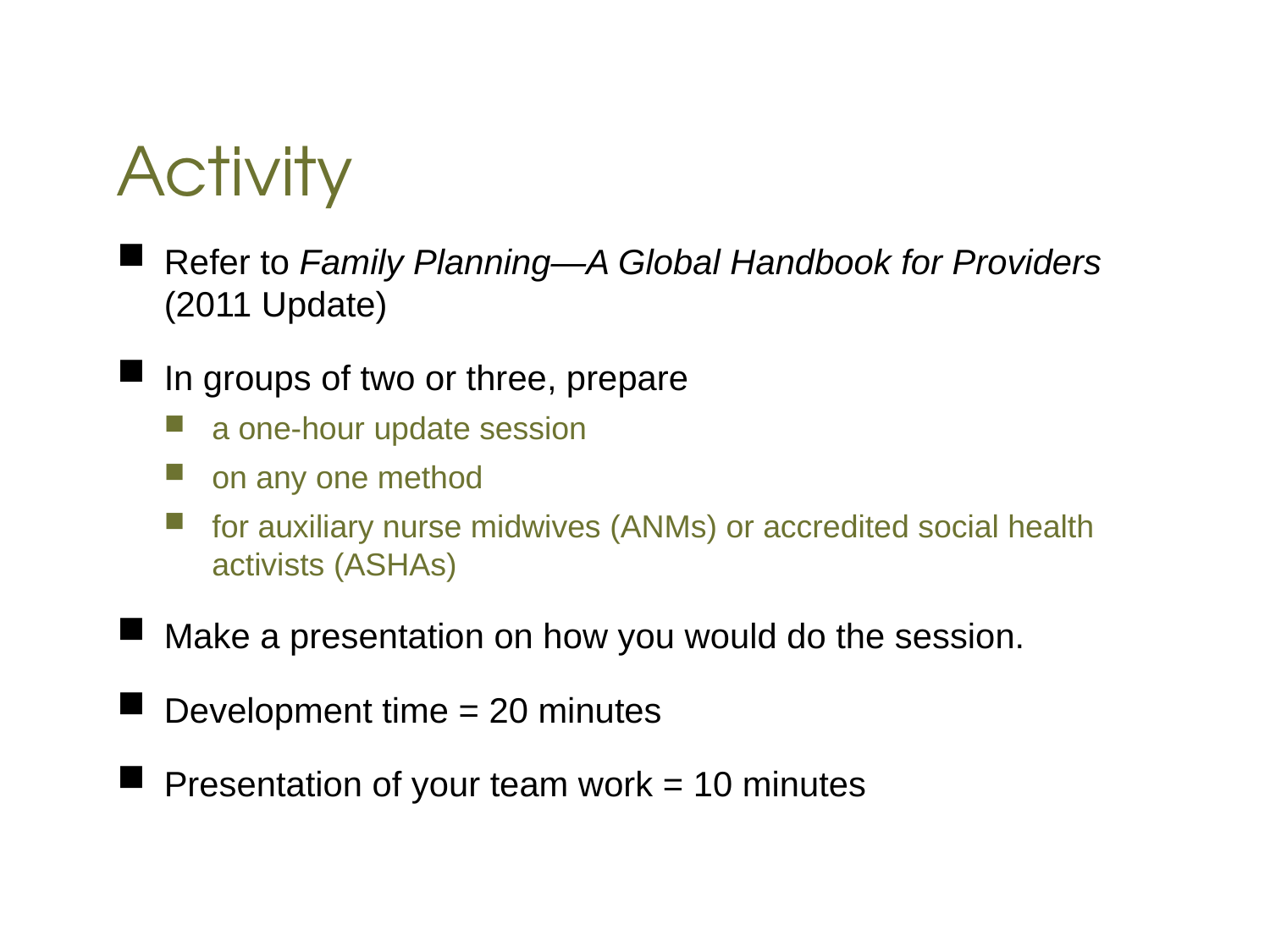

# Activity
Refer to Family Planning—A Global Handbook for Providers (2011 Update)
In groups of two or three, prepare
a one-hour update session
on any one method
for auxiliary nurse midwives (ANMs) or accredited social health activists (ASHAs)
Make a presentation on how you would do the session.
Development time = 20 minutes
Presentation of your team work = 10 minutes